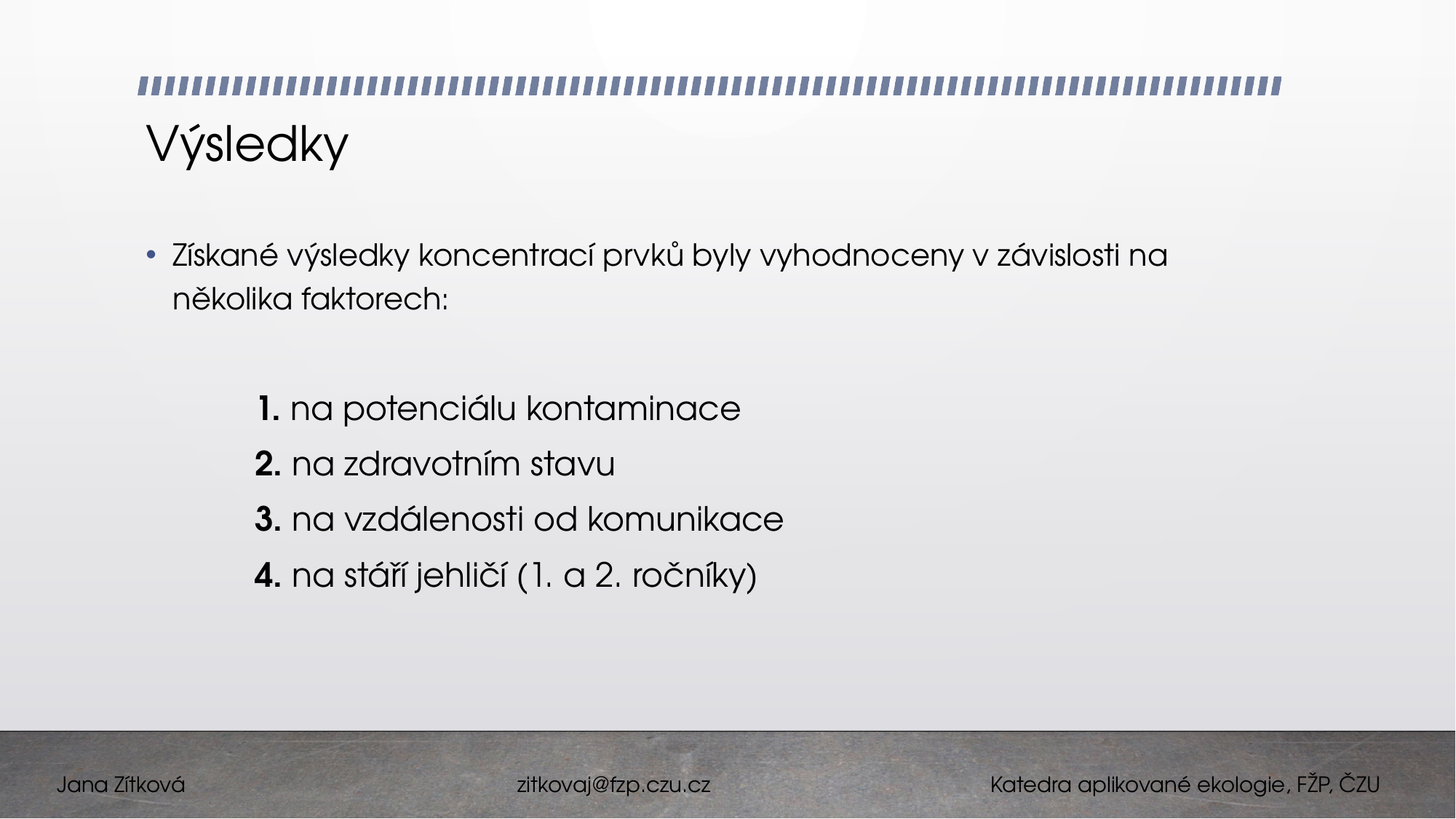

# Výsledky
Získané výsledky koncentrací prvků byly vyhodnoceny v závislosti na několika faktorech:

1. na potenciálu kontaminace
2. na zdravotním stavu
3. na vzdálenosti od komunikace
4. na stáří jehličí (1. a 2. ročníky)

   Jana Zítková                                                         zitkovaj@fzp.czu.cz                                                Katedra aplikované ekologie, FŽP, ČZU